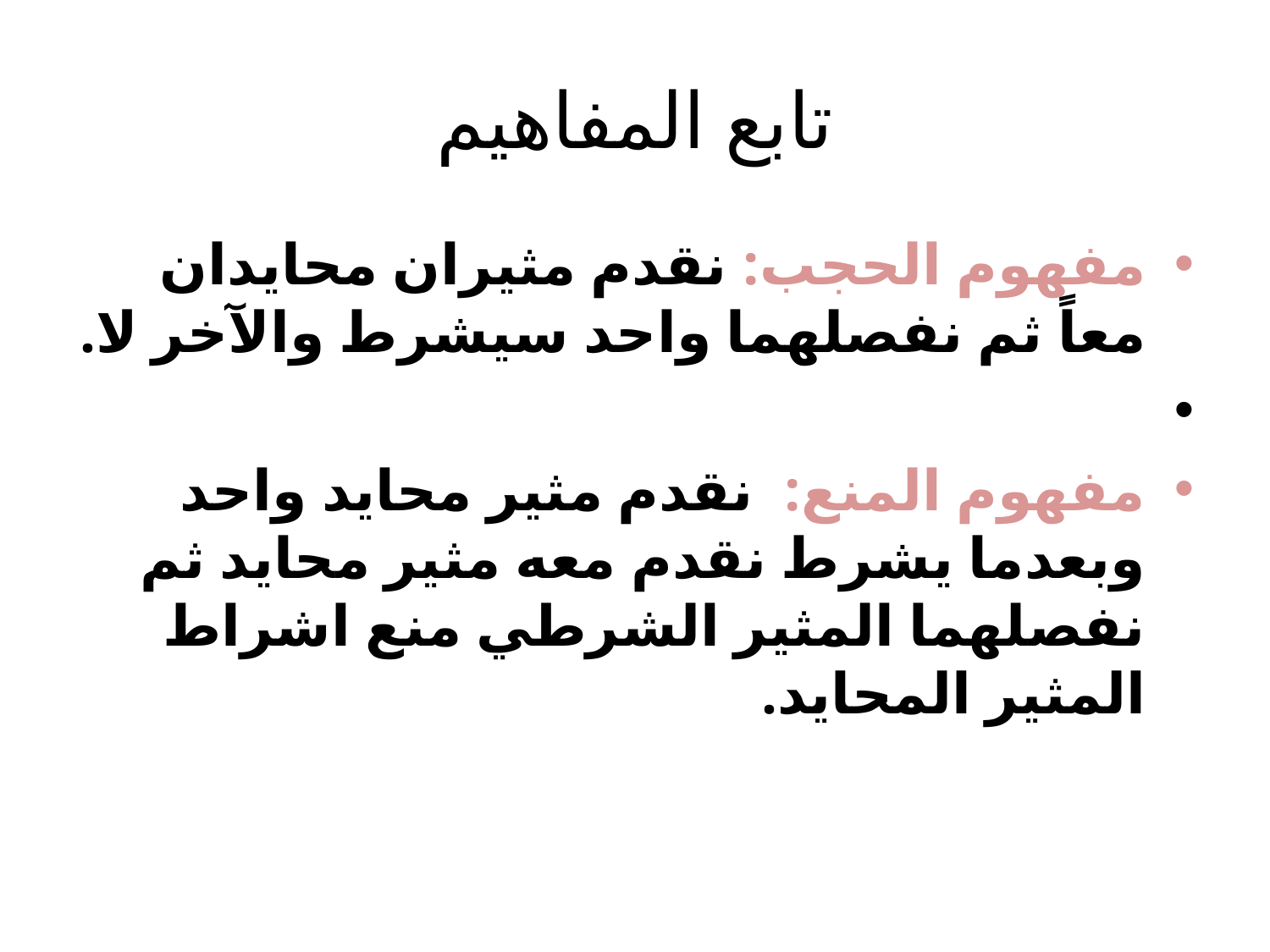

# تابع المفاهيم
مفهوم الحجب: نقدم مثيران محايدان معاً ثم نفصلهما واحد سيشرط والآخر لا.

مفهوم المنع:  نقدم مثير محايد واحد وبعدما يشرط نقدم معه مثير محايد ثم نفصلهما المثير الشرطي منع اشراط المثير المحايد.